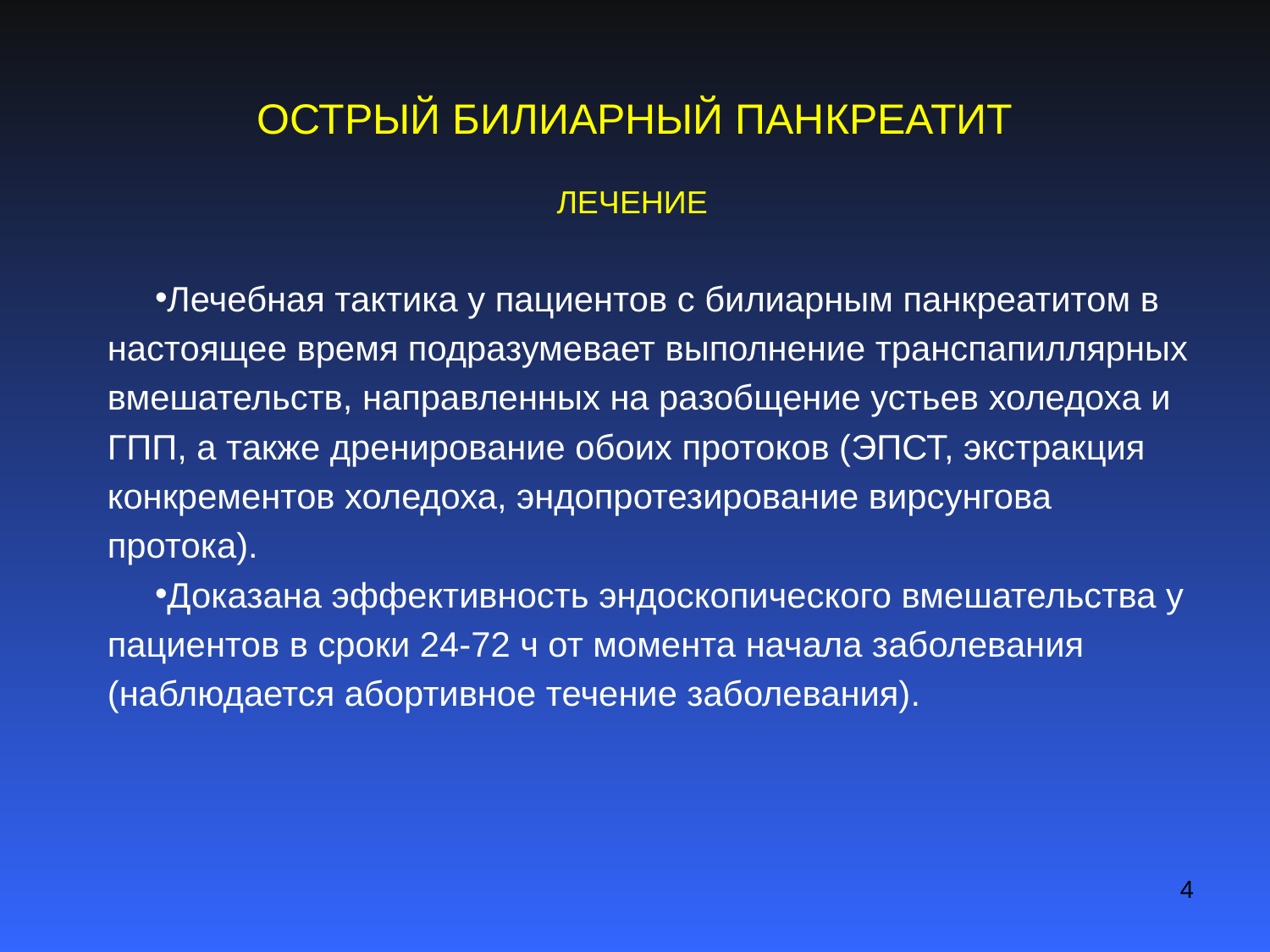

# ОСТРЫЙ БИЛИАРНЫЙ ПАНКРЕАТИТ
ЛЕЧЕНИЕ
Лечебная тактика у пациентов с билиарным панкреатитом в настоящее время подразумевает выполнение транспапиллярных вмешательств, направленных на разобщение устьев холедоха и ГПП, а также дренирование обоих протоков (ЭПСТ, экстракция конкрементов холедоха, эндопротезирование вирсунгова протока).
Доказана эффективность эндоскопического вмешательства у пациентов в сроки 24-72 ч от момента начала заболевания (наблюдается абортивное течение заболевания).
4